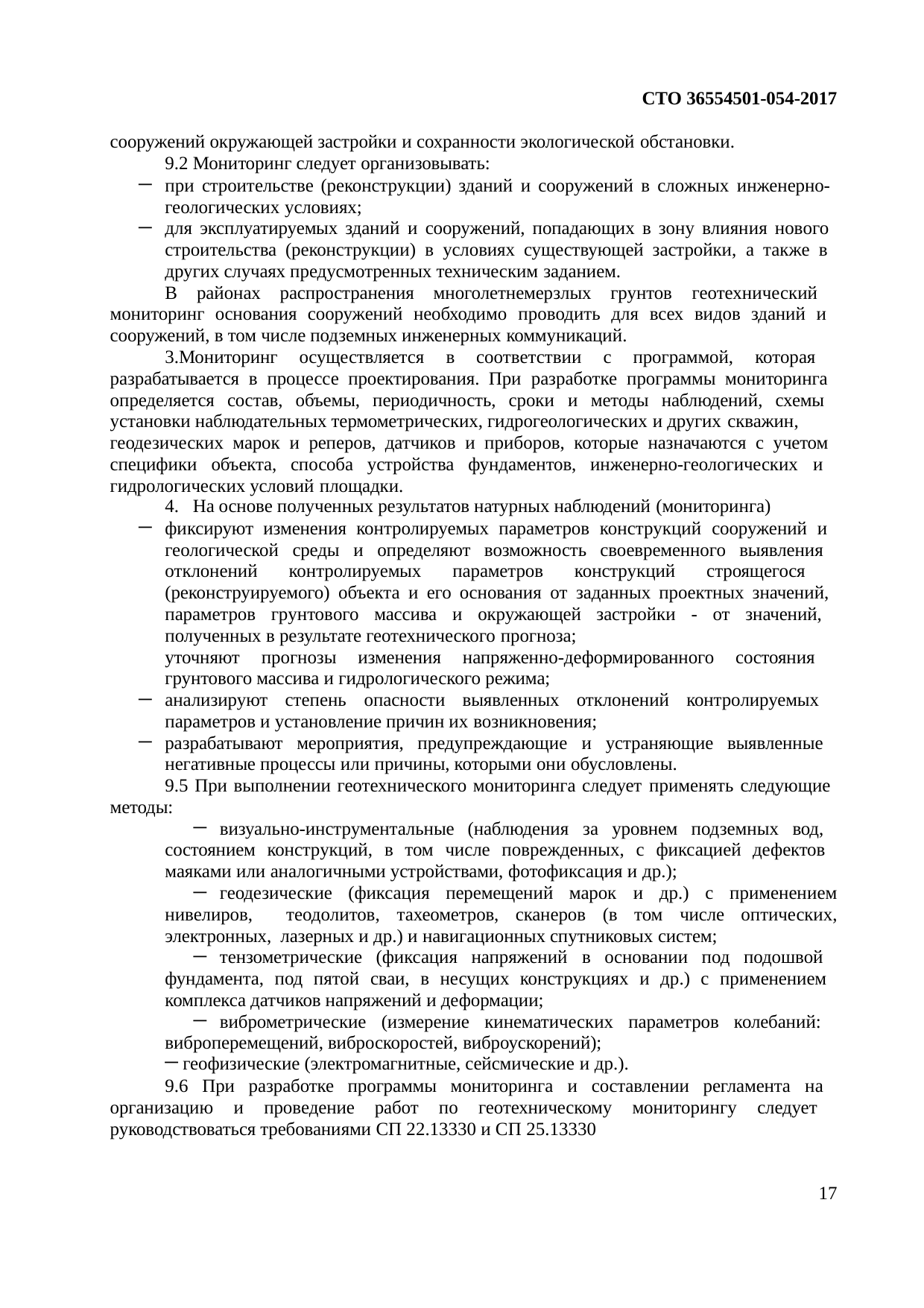

СТО 36554501-054-2017

сооружений окружающей застройки и сохранности экологической обстановки.
9.2 Мониторинг следует организовывать:
при строительстве (реконструкции) зданий и сооружений в сложных инженерно-  геологических условиях;
для эксплуатируемых зданий и сооружений, попадающих в зону влияния нового  строительства (реконструкции) в условиях существующей застройки, а также в  других случаях предусмотренных техническим заданием.
В районах распространения многолетнемерзлых грунтов геотехнический  мониторинг основания сооружений необходимо проводить для всех видов зданий и  сооружений, в том числе подземных инженерных коммуникаций.
Мониторинг осуществляется в соответствии с программой, которая  разрабатывается в процессе проектирования. При разработке программы мониторинга  определяется состав, объемы, периодичность, сроки и методы наблюдений, схемы  установки наблюдательных термометрических, гидрогеологических и других скважин,
геодезических марок и реперов, датчиков и приборов, которые назначаются с учетом  специфики объекта, способа устройства фундаментов, инженерно-геологических и  гидрологических условий площадки.
На основе полученных результатов натурных наблюдений (мониторинга)
фиксируют изменения контролируемых параметров конструкций сооружений и  геологической среды и определяют возможность своевременного выявления  отклонений контролируемых параметров конструкций строящегося  (реконструируемого) объекта и его основания от заданных проектных значений,  параметров грунтового массива и окружающей застройки - от значений,  полученных в результате геотехнического прогноза;
уточняют прогнозы изменения напряженно-деформированного состояния  грунтового массива и гидрологического режима;
анализируют степень опасности выявленных отклонений контролируемых  параметров и установление причин их возникновения;
разрабатывают мероприятия, предупреждающие и устраняющие выявленные  негативные процессы или причины, которыми они обусловлены.
9.5 При выполнении геотехнического мониторинга следует применять следующие  методы:
визуально-инструментальные (наблюдения за уровнем подземных вод,  состоянием конструкций, в том числе поврежденных, с фиксацией дефектов  маяками или аналогичными устройствами, фотофиксация и др.);
геодезические (фиксация перемещений марок и др.) с применением нивелиров,  теодолитов, тахеометров, сканеров (в том числе оптических, электронных,  лазерных и др.) и навигационных спутниковых систем;
тензометрические (фиксация напряжений в основании под подошвой  фундамента, под пятой сваи, в несущих конструкциях и др.) с применением  комплекса датчиков напряжений и деформации;
виброметрические (измерение кинематических параметров колебаний:  виброперемещений, виброскоростей, виброускорений);
геофизические (электромагнитные, сейсмические и др.).
9.6 При разработке программы мониторинга и составлении регламента на  организацию и проведение работ по геотехническому мониторингу следует  руководствоваться требованиями СП 22.13330 и СП 25.13330

17